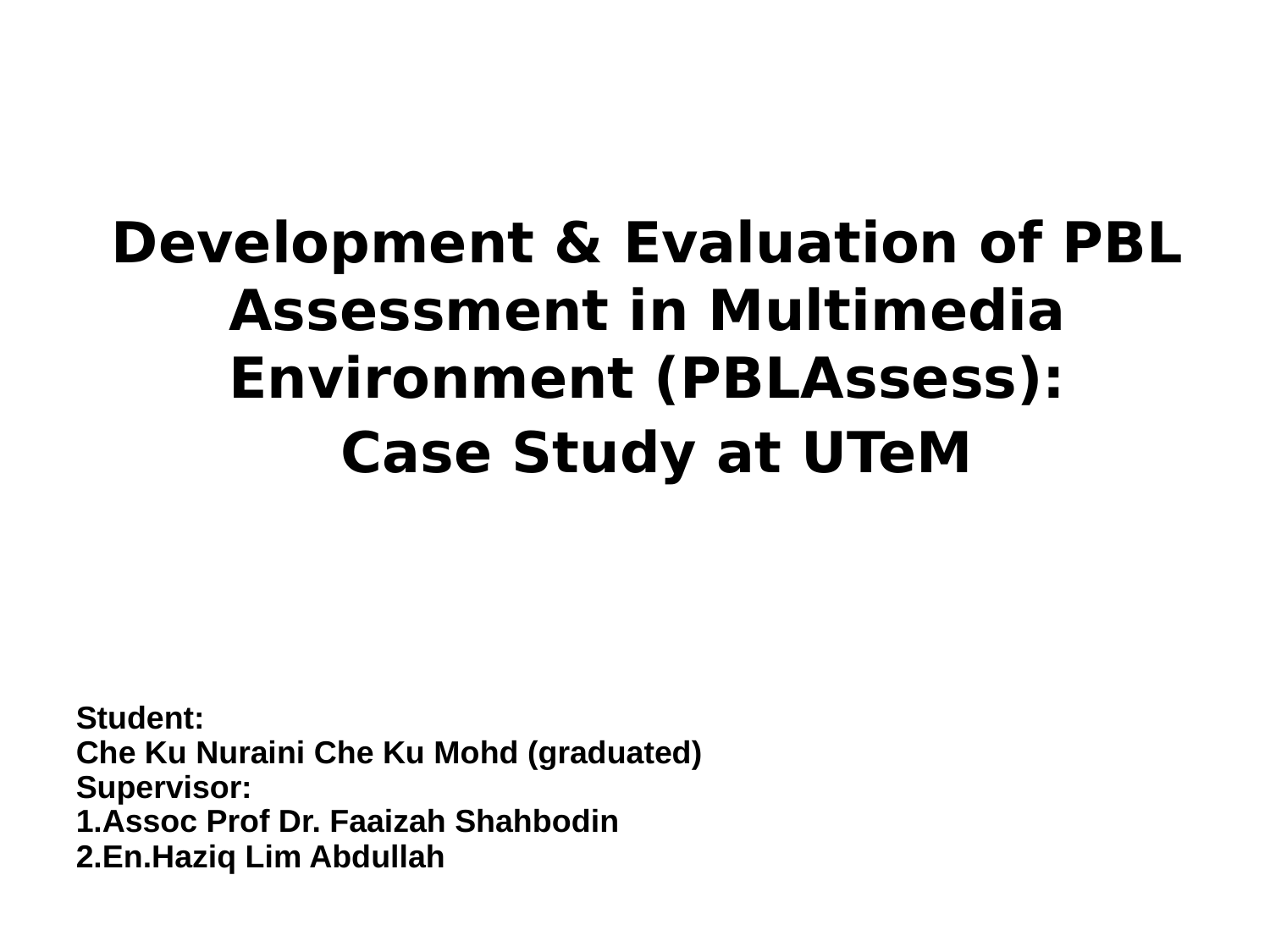

#
Development & Evaluation of PBL Assessment in Multimedia Environment (PBLAssess):
  Case Study at UTeM
Student:
Che Ku Nuraini Che Ku Mohd (graduated)
Supervisor:
1.Assoc Prof Dr. Faaizah Shahbodin
2.En.Haziq Lim Abdullah